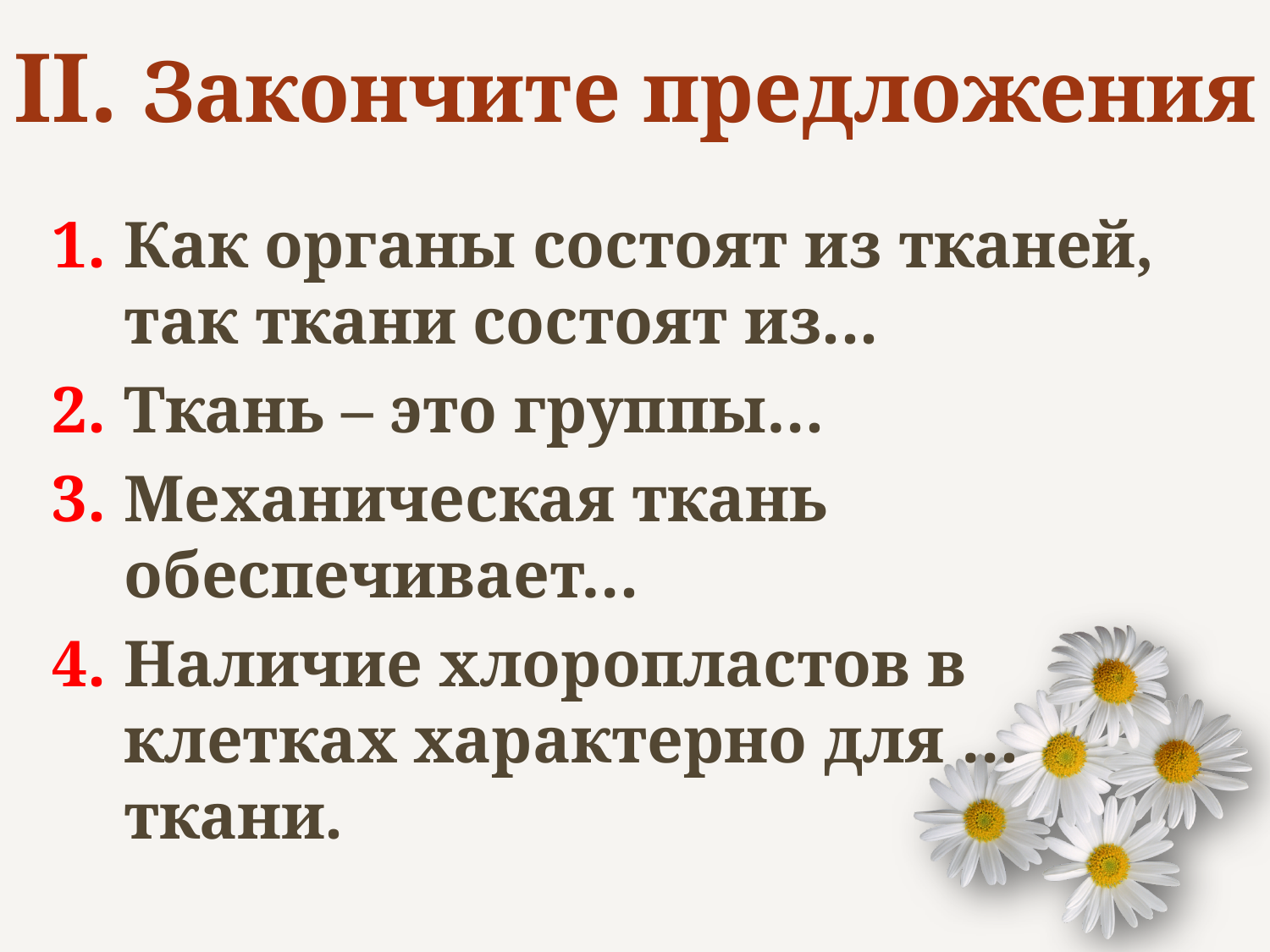

# II. Закончите предложения
Как органы состоят из тканей, так ткани состоят из...
Ткань – это группы…
Механическая ткань обеспечивает…
Наличие хлоропластов в клетках характерно для … ткани.